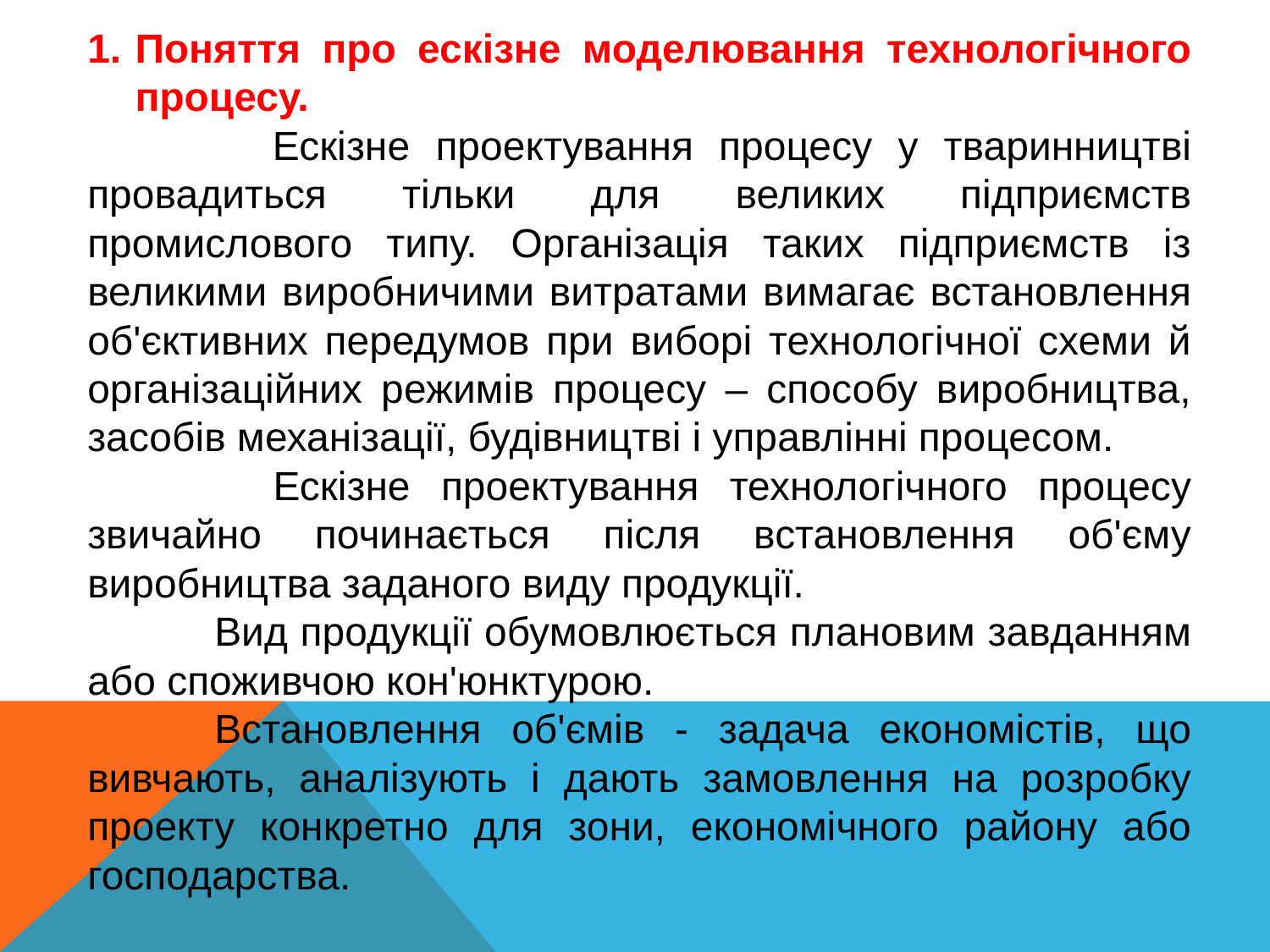

Поняття про ескізне моделювання технологічного процесу.
    	Ескізне проектування процесу у тваринництві провадиться тільки для великих підприємств промислового типу. Організація таких підприємств із великими виробничими витратами вимагає встановлення об'єктивних передумов при виборі технологічної схеми й організаційних режимів процесу – способу виробництва, засобів механізації, будівництві і управлінні процесом.
   	Ескізне проектування технологічного процесу звичайно починається після встановлення об'єму виробництва заданого виду продукції.
	Вид продукції обумовлюється плановим завданням або споживчою кон'юнктурою.
	Встановлення об'ємів - задача економістів, що вивчають, аналізують і дають замовлення на розробку проекту конкретно для зони, економічного району або господарства.